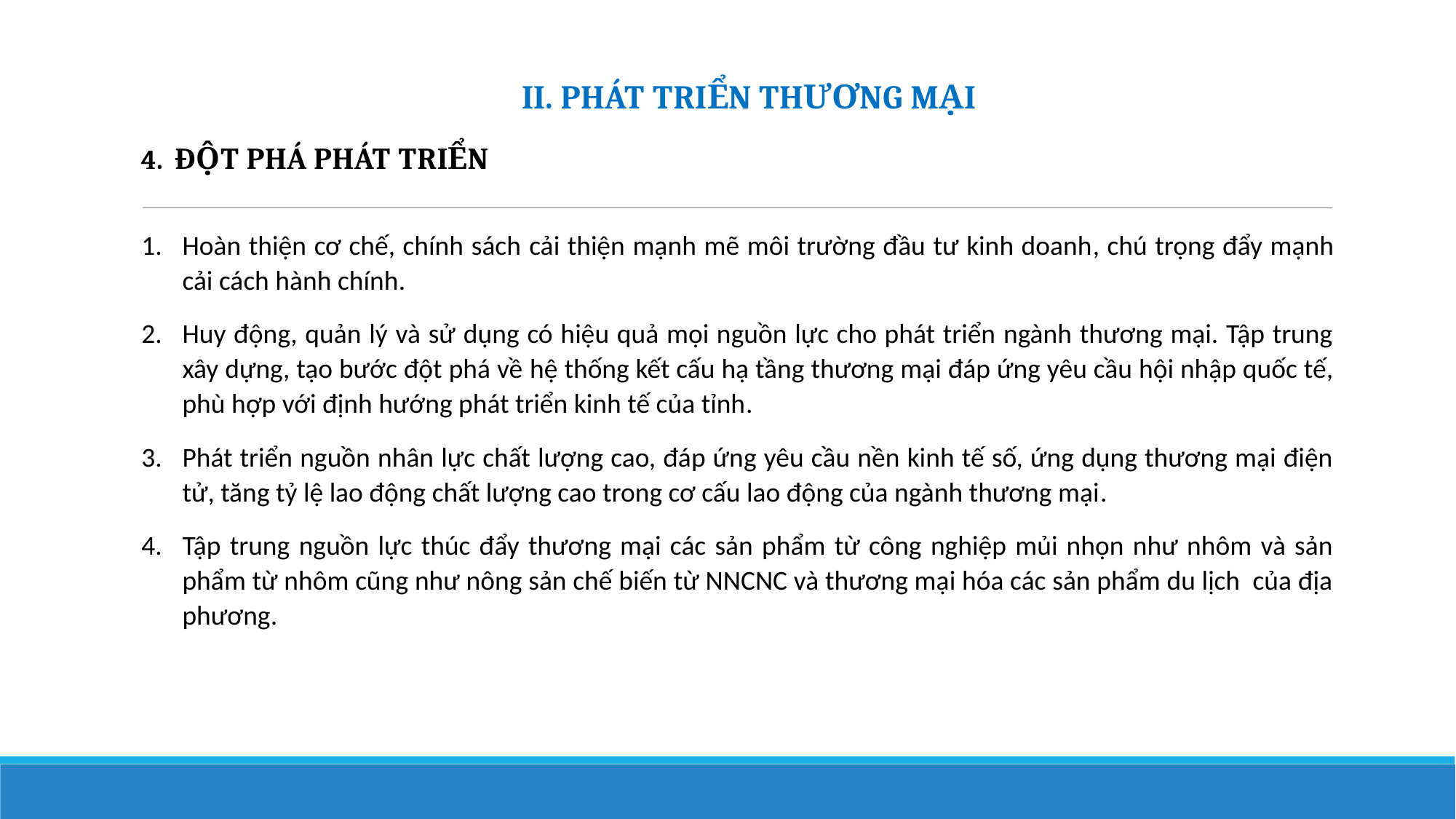

II. PHÁT TRIỂN THƯƠNG MẠI
4.  ĐỘT PHÁ PHÁT TRIỂN
Hoàn thiện cơ chế, chính sách cải thiện mạnh mẽ môi trường đầu tư kinh doanh, chú trọng đẩy mạnh cải cách hành chính.
Huy động, quản lý và sử dụng có hiệu quả mọi nguồn lực cho phát triển ngành thương mại. Tập trung xây dựng, tạo bước đột phá về hệ thống kết cấu hạ tầng thương mại đáp ứng yêu cầu hội nhập quốc tế, phù hợp với định hướng phát triển kinh tế của tỉnh.
Phát triển nguồn nhân lực chất lượng cao, đáp ứng yêu cầu nền kinh tế số, ứng dụng thương mại điện tử, tăng tỷ lệ lao động chất lượng cao trong cơ cấu lao động của ngành thương mại.
Tập trung nguồn lực thúc đẩy thương mại các sản phẩm từ công nghiệp mủi nhọn như nhôm và sản phẩm từ nhôm cũng như nông sản chế biến từ NNCNC và thương mại hóa các sản phẩm du lịch  của địa phương.